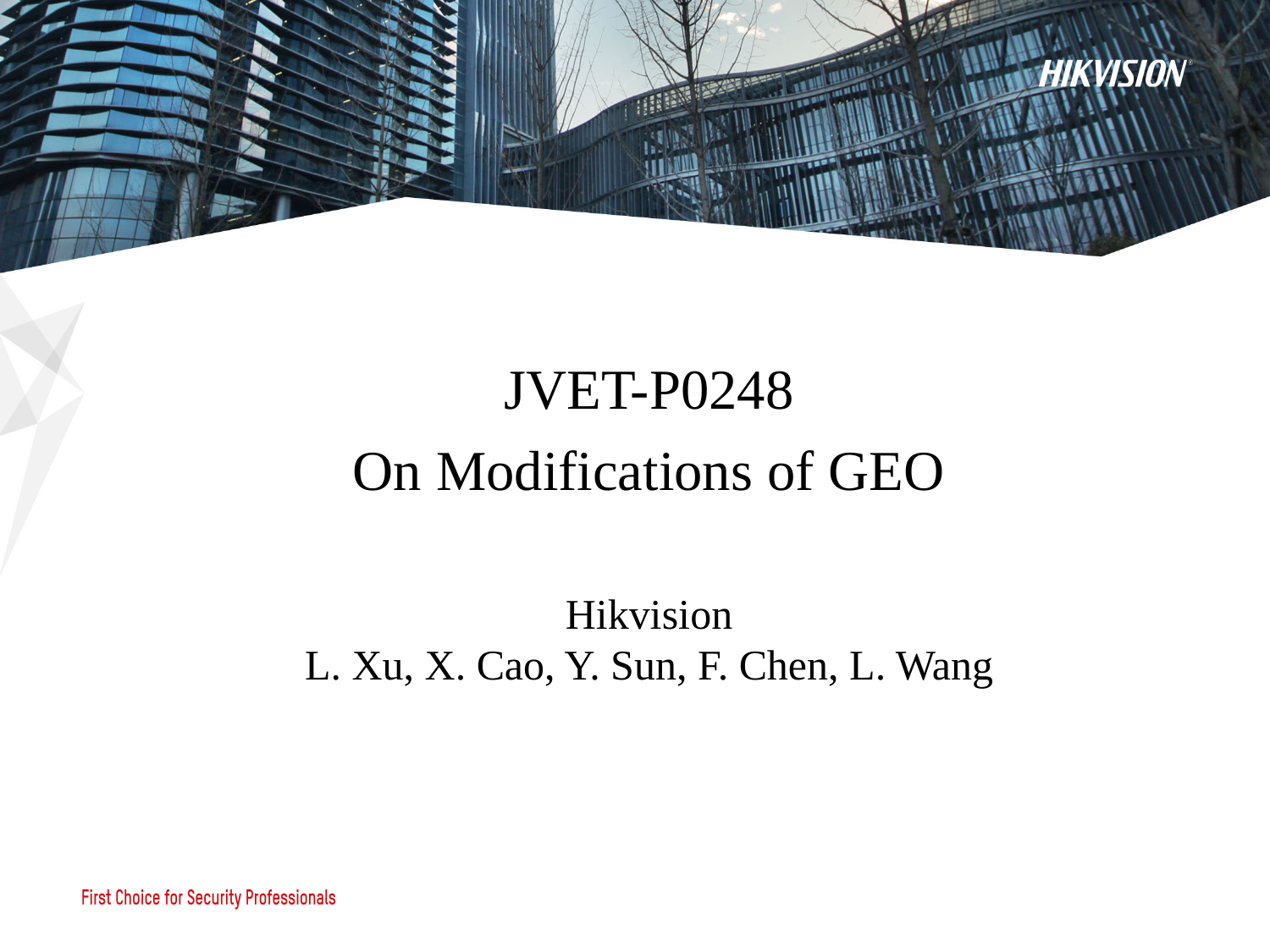

JVET-P0248
On Modifications of GEO

Hikvision
L. Xu, X. Cao, Y. Sun, F. Chen, L. Wang